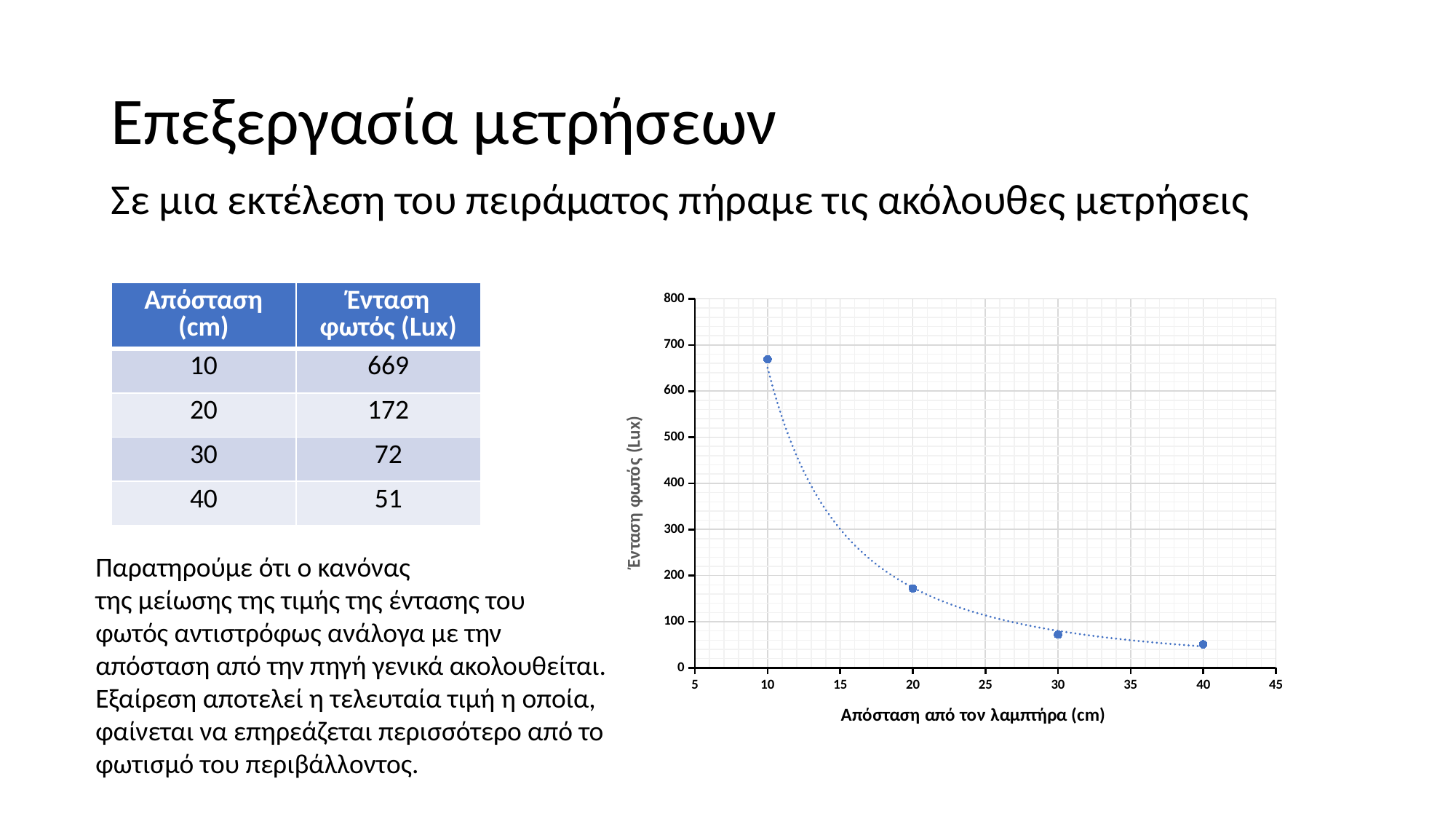

# Επεξεργασία μετρήσεων
Σε μια εκτέλεση του πειράματος πήραμε τις ακόλουθες μετρήσεις

| Απόσταση (cm) | Ένταση φωτός (Lux) |
| --- | --- |
| 10 | 669 |
| 20 | 172 |
| 30 | 72 |
| 40 | 51 |

### Chart

| Category |  |
|---|---|
Παρατηρούμε ότι ο κανόνας
της μείωσης της τιμής της έντασης του
φωτός αντιστρόφως ανάλογα με την
απόσταση από την πηγή γενικά ακολουθείται.
Εξαίρεση αποτελεί η τελευταία τιμή η οποία,
φαίνεται να επηρεάζεται περισσότερο από το
φωτισμό του περιβάλλοντος.